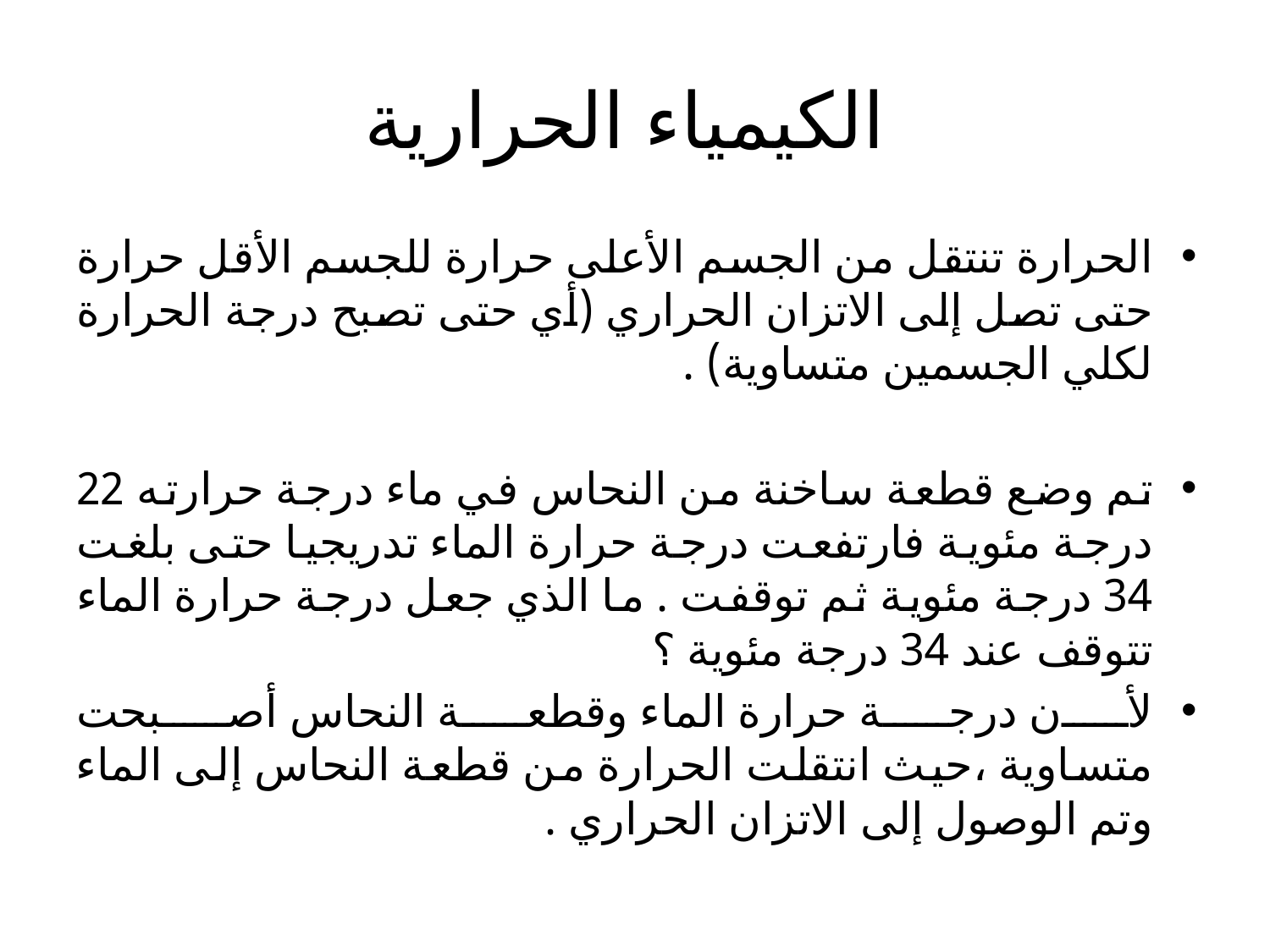

# الكيمياء الحرارية
الحرارة تنتقل من الجسم الأعلى حرارة للجسم الأقل حرارة حتى تصل إلى الاتزان الحراري (أي حتى تصبح درجة الحرارة لكلي الجسمين متساوية) .

تم وضع قطعة ساخنة من النحاس في ماء درجة حرارته 22 درجة مئوية فارتفعت درجة حرارة الماء تدريجيا حتى بلغت 34 درجة مئوية ثم توقفت . ما الذي جعل درجة حرارة الماء تتوقف عند 34 درجة مئوية ؟
لأن درجة حرارة الماء وقطعة النحاس أصبحت متساوية ،حيث انتقلت الحرارة من قطعة النحاس إلى الماء وتم الوصول إلى الاتزان الحراري .